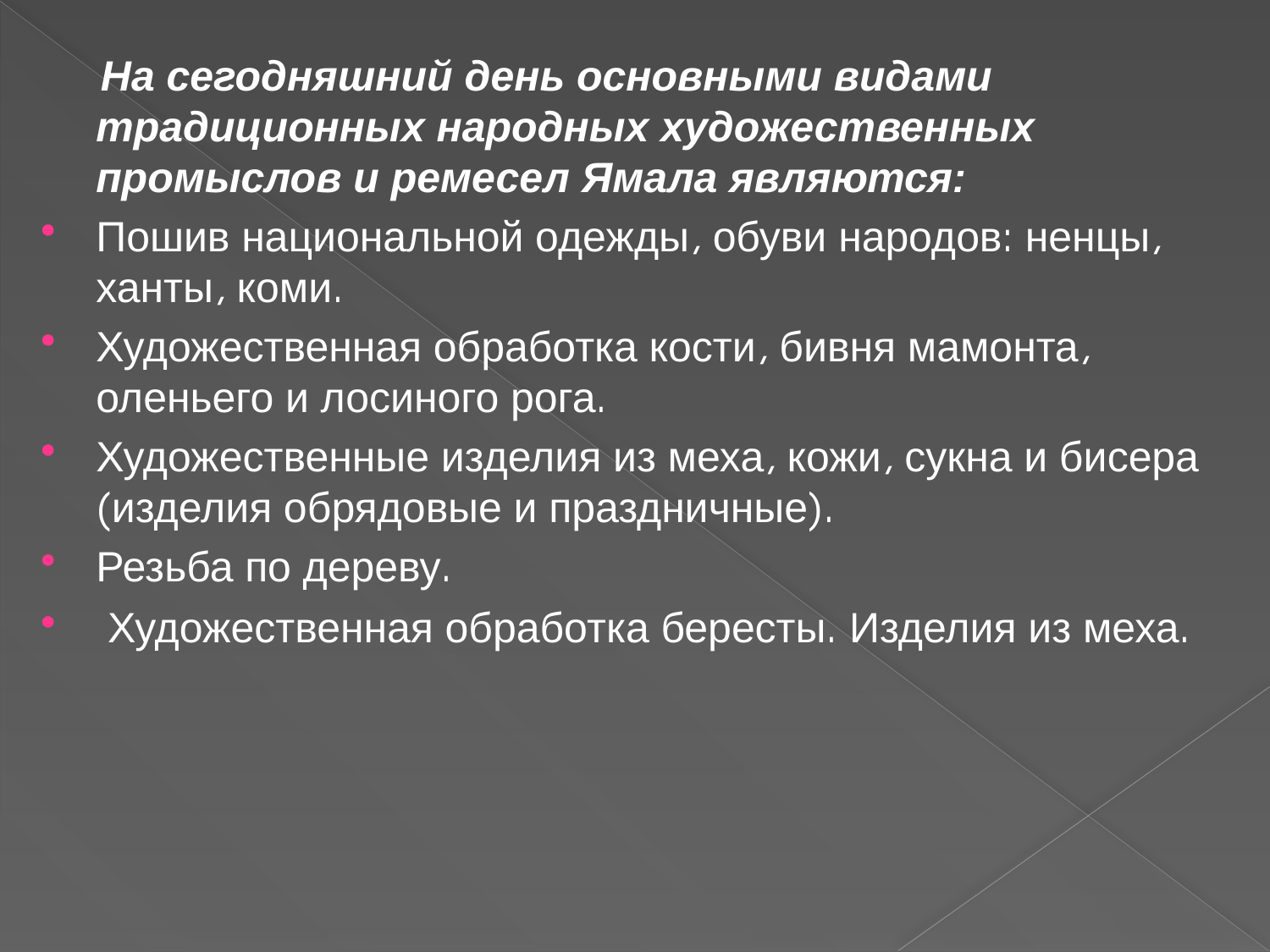

На сегодняшний день основными видами традиционных народных художественных промыслов и ремесел Ямала являются:
Пошив национальной одежды, обуви народов: ненцы, ханты, коми.
Художественная обработка кости, бивня мамонта, оленьего и лосиного рога.
Художественные изделия из меха, кожи, сукна и бисера (изделия обрядовые и праздничные).
Резьба по дереву.
 Художественная обработка бересты. Изделия из меха.